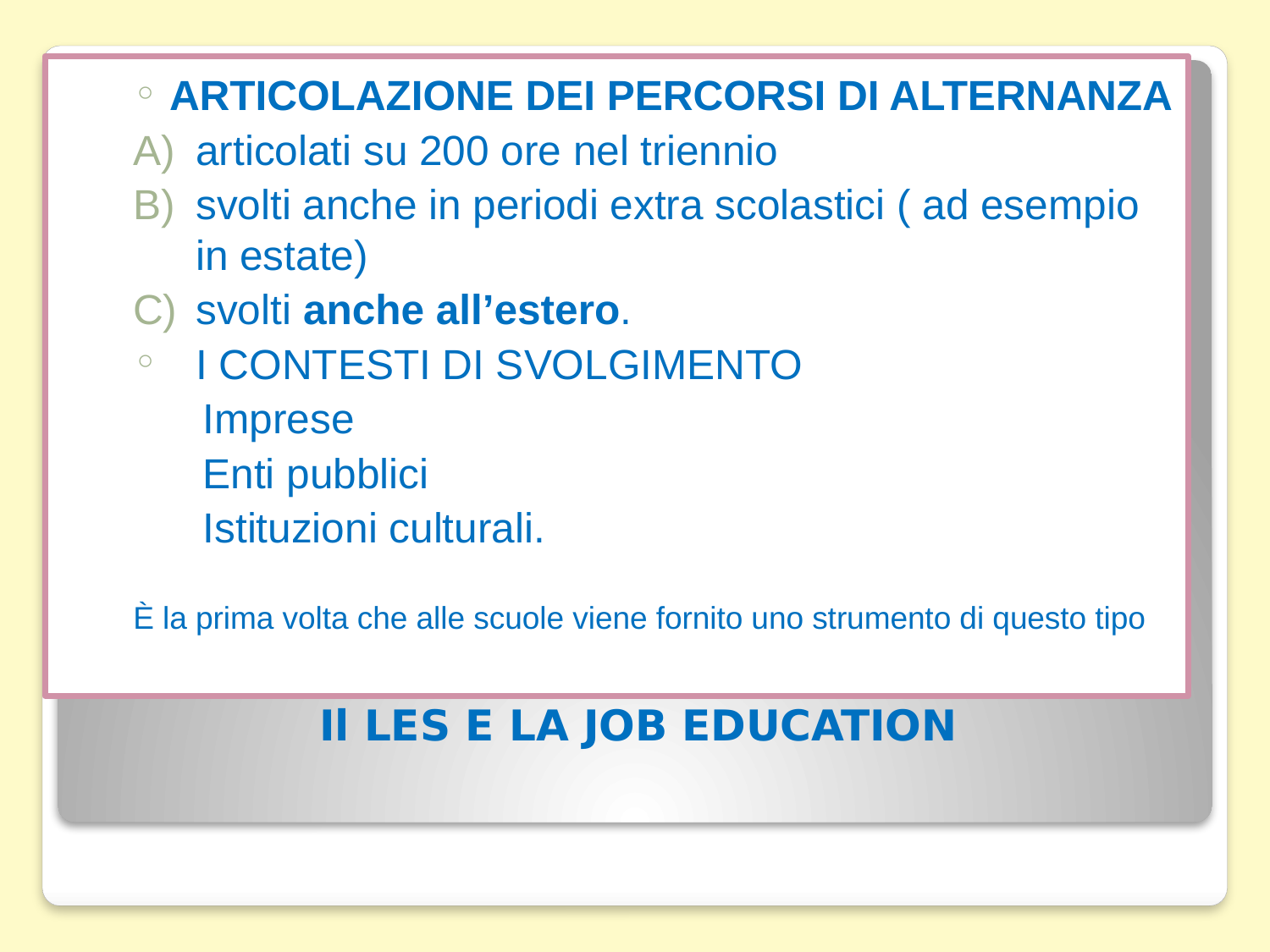

ARTICOLAZIONE DEI PERCORSI DI ALTERNANZA
articolati su 200 ore nel triennio
svolti anche in periodi extra scolastici ( ad esempio in estate)
svolti anche all’estero.
I CONTESTI DI SVOLGIMENTO
      Imprese
      Enti pubblici
      Istituzioni culturali.

È la prima volta che alle scuole viene fornito uno strumento di questo tipo
# Il LES E LA JOB EDUCATION